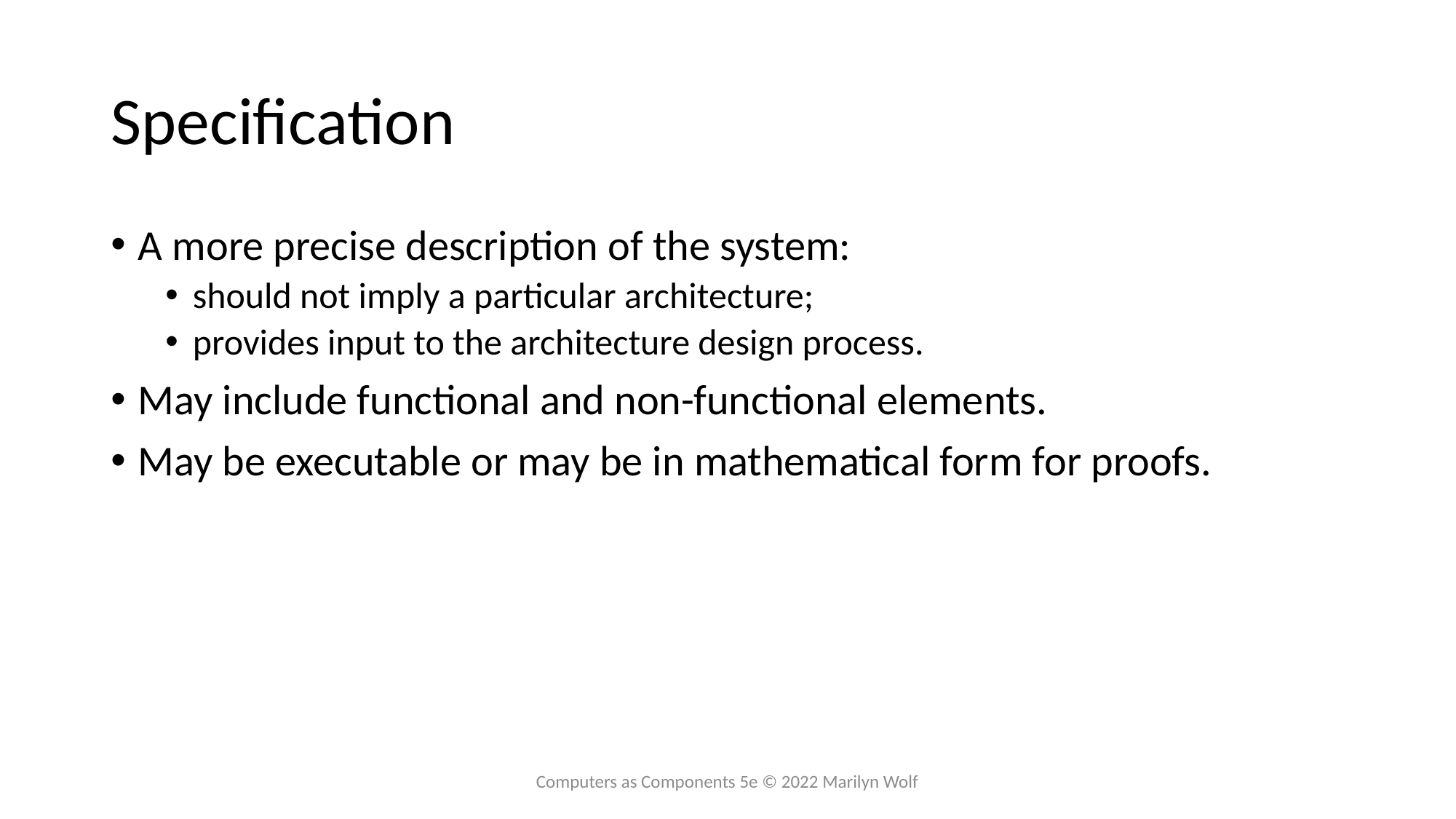

# Specification
A more precise description of the system:
should not imply a particular architecture;
provides input to the architecture design process.
May include functional and non-functional elements.
May be executable or may be in mathematical form for proofs.
Computers as Components 5e © 2022 Marilyn Wolf